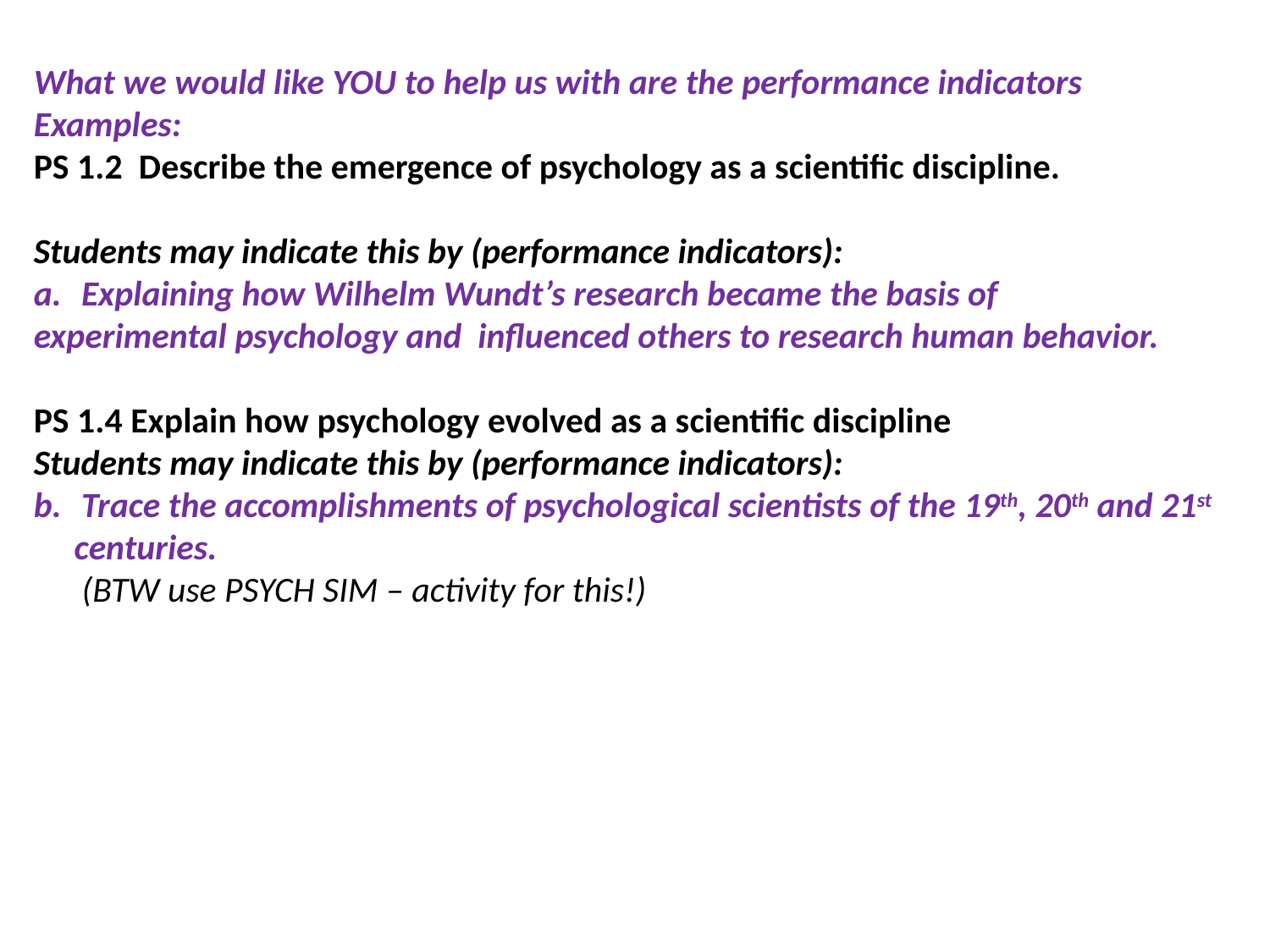

What we would like YOU to help us with are the performance indicators
Examples:
PS 1.2  Describe the emergence of psychology as a scientific discipline.

Students may indicate this by (performance indicators):
Explaining how Wilhelm Wundt’s research became the basis of
experimental psychology and  influenced others to research human behavior.

PS 1.4 Explain how psychology evolved as a scientific discipline
Students may indicate this by (performance indicators):
Trace the accomplishments of psychological scientists of the 19th, 20th and 21st
        centuries.
      (BTW use PSYCH SIM – activity for this!)